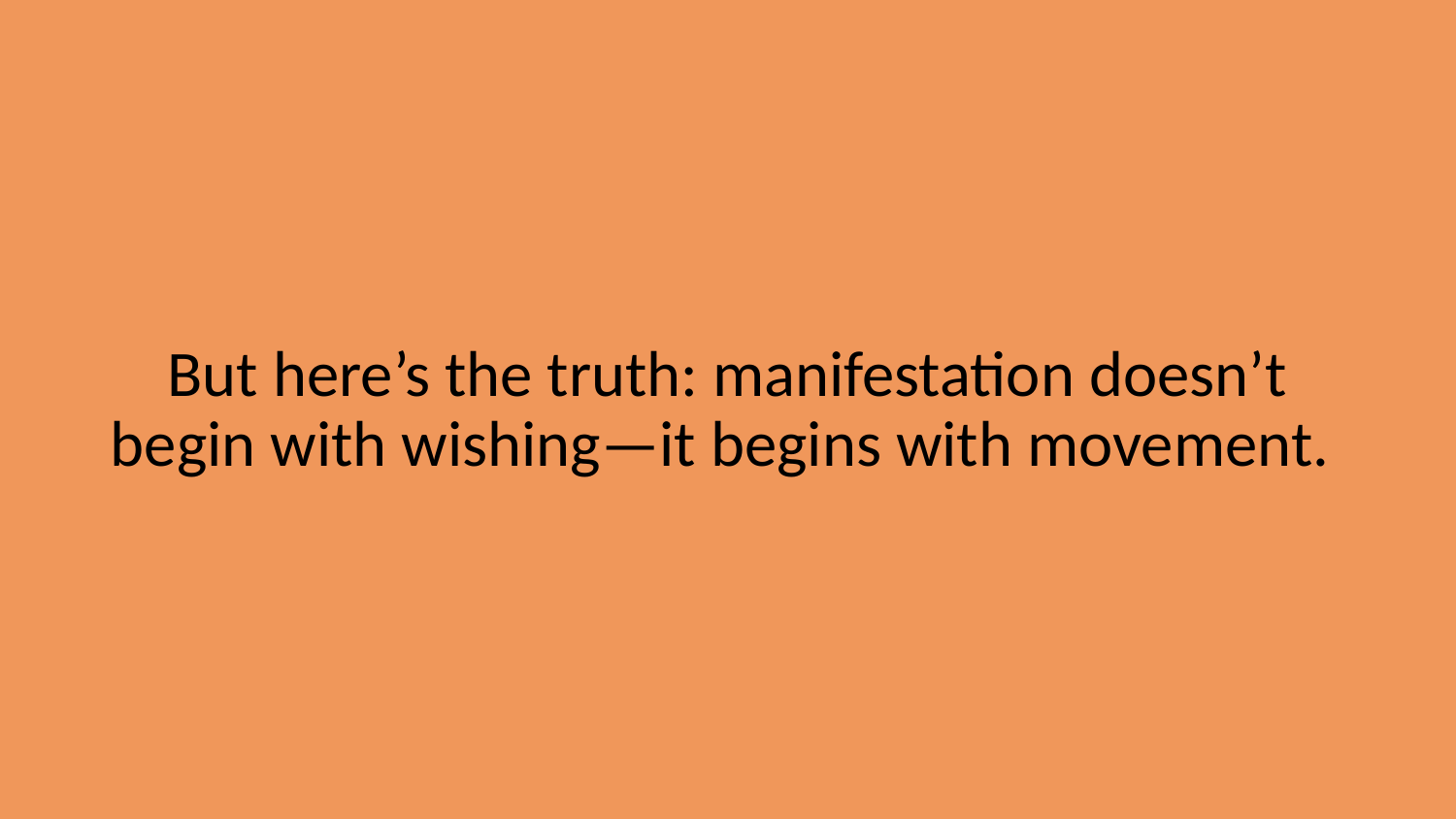

But here’s the truth: manifestation doesn’t begin with wishing—it begins with movement.